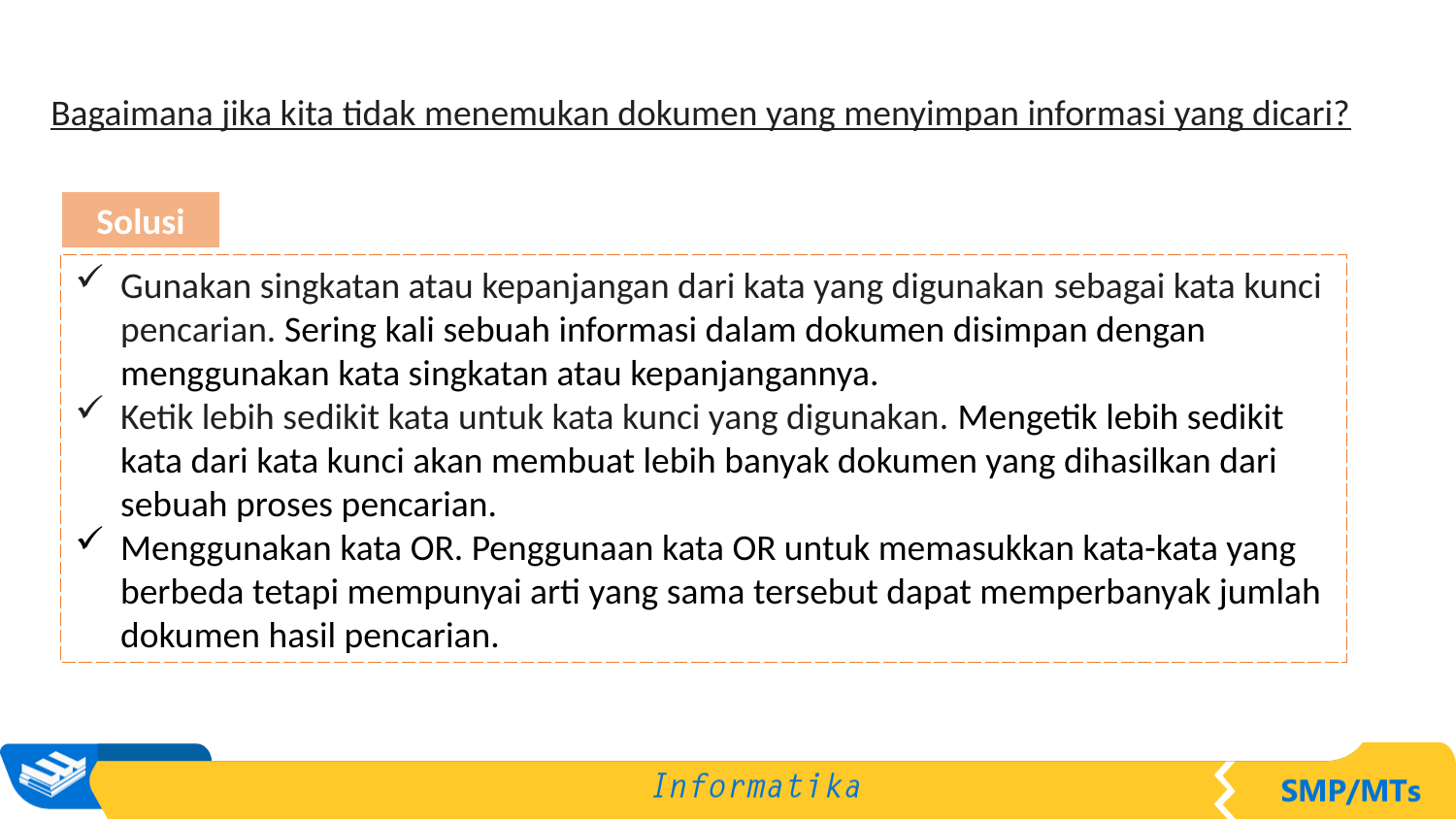

Bagaimana jika kita tidak menemukan dokumen yang menyimpan informasi yang dicari?
Solusi
Gunakan singkatan atau kepanjangan dari kata yang digunakan sebagai kata kunci pencarian. Sering kali sebuah informasi dalam dokumen disimpan dengan menggunakan kata singkatan atau kepanjangannya.
Ketik lebih sedikit kata untuk kata kunci yang digunakan. Mengetik lebih sedikit kata dari kata kunci akan membuat lebih banyak dokumen yang dihasilkan dari sebuah proses pencarian.
Menggunakan kata OR. Penggunaan kata OR untuk memasukkan kata-kata yang  berbeda tetapi mempunyai arti yang sama tersebut dapat memperbanyak jumlah dokumen hasil pencarian.